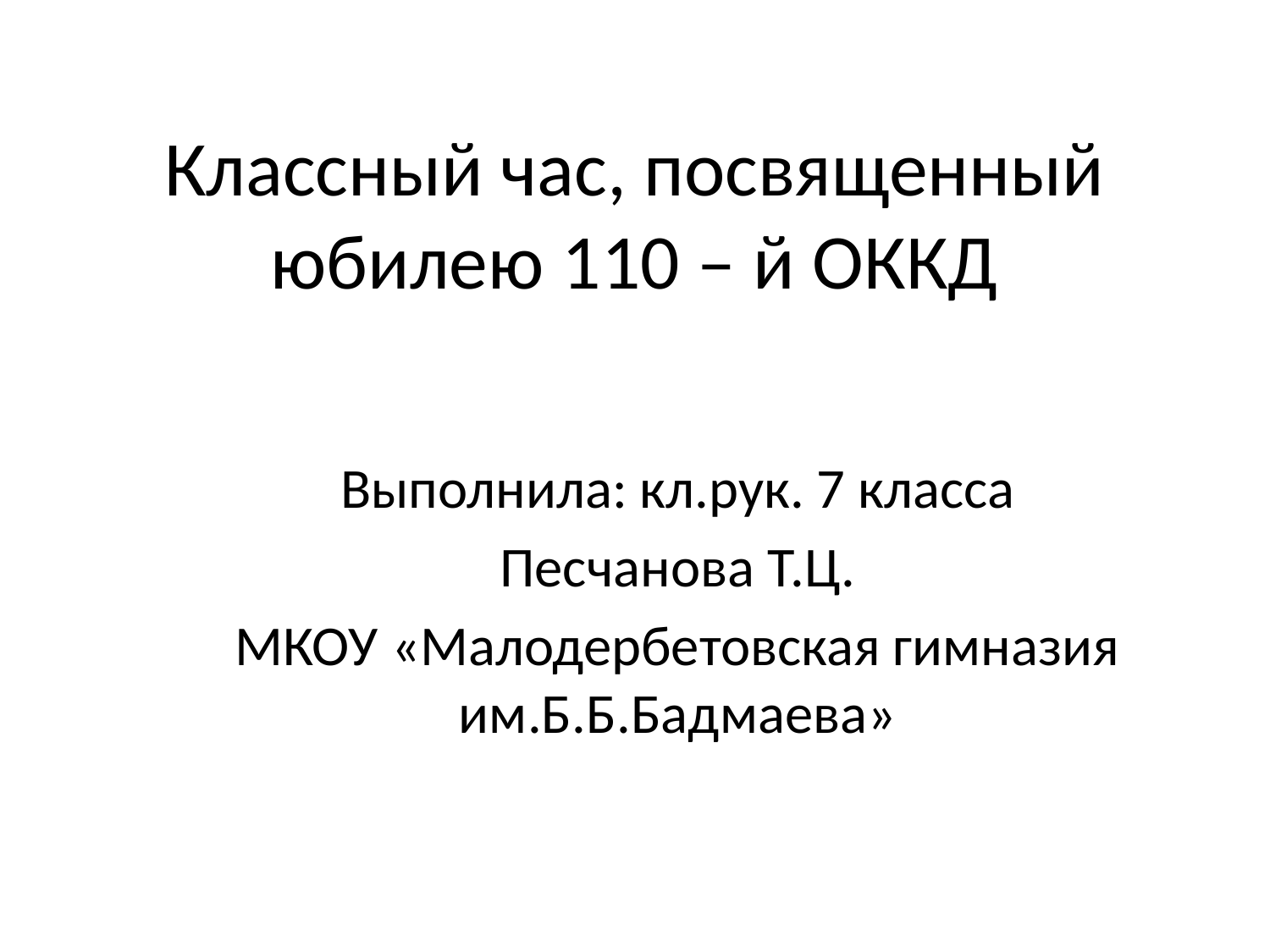

# Классный час, посвященный юбилею 110 – й ОККД

Выполнила: кл.рук. 7 класса
Песчанова Т.Ц.
МКОУ «Малодербетовская гимназия им.Б.Б.Бадмаева»